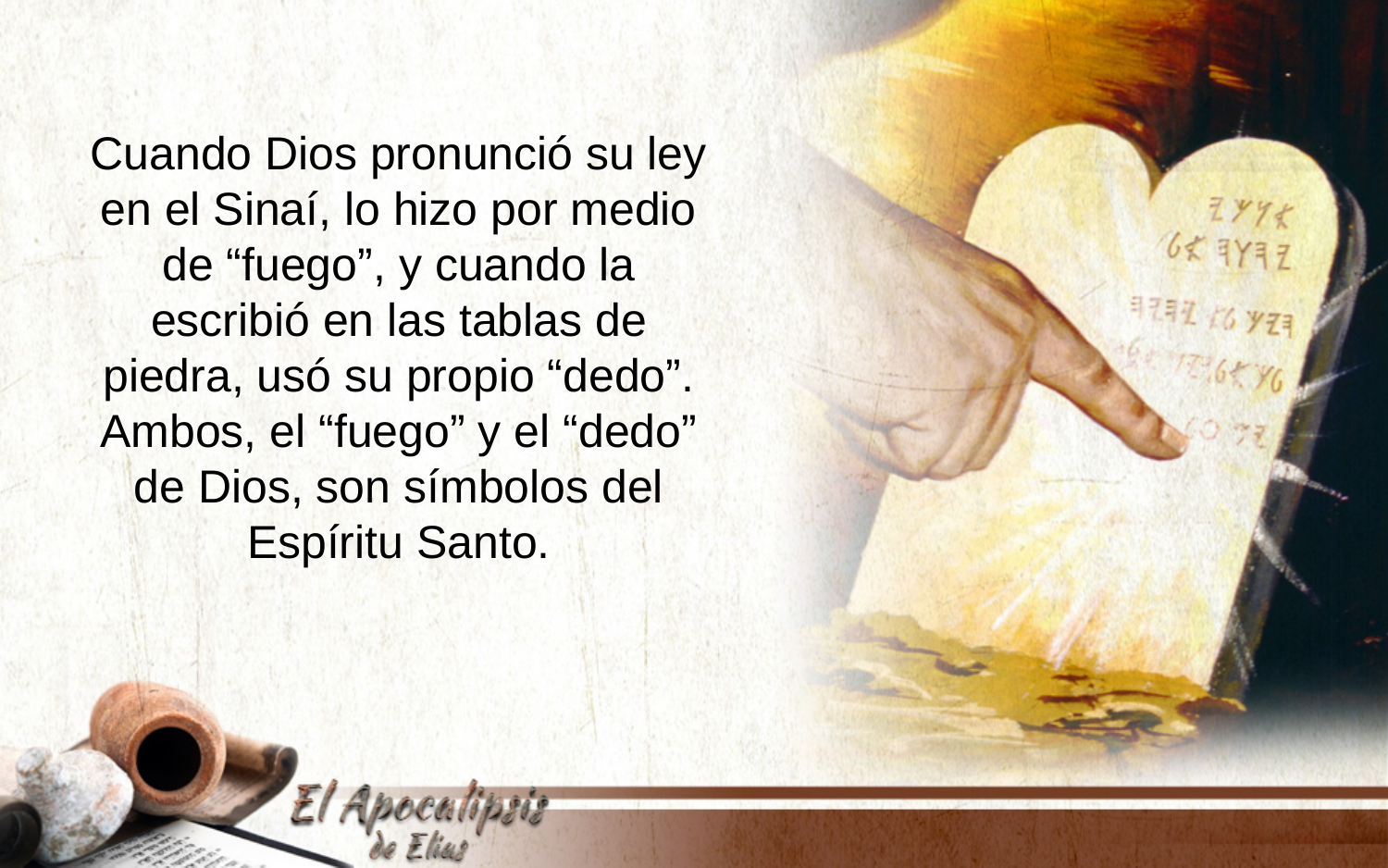

Cuando Dios pronunció su ley en el Sinaí, lo hizo por medio de “fuego”, y cuando la escribió en las tablas de piedra, usó su propio “dedo”. Ambos, el “fuego” y el “dedo” de Dios, son símbolos del Espíritu Santo.